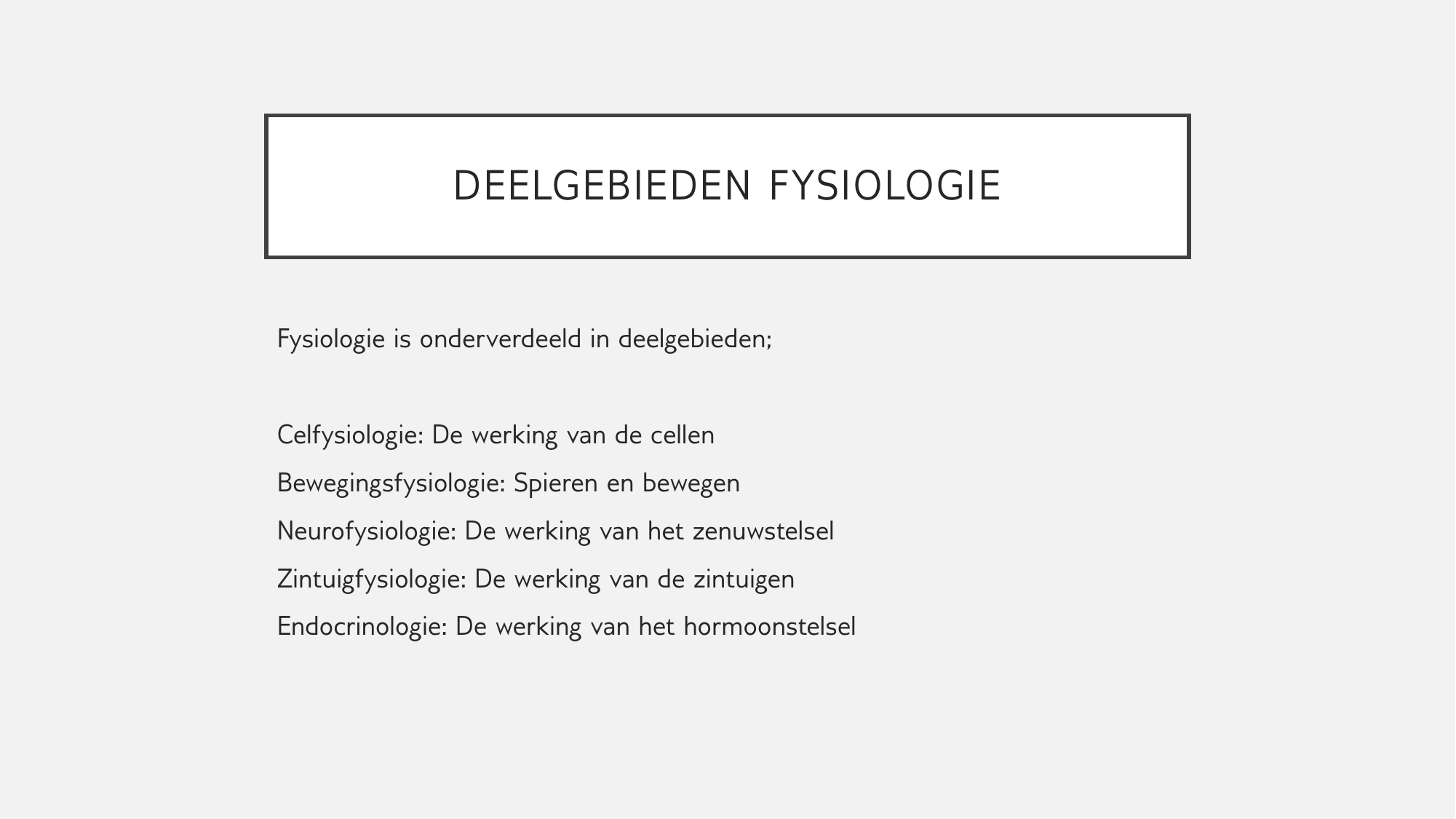

# Deelgebieden fysiologie
Fysiologie is onderverdeeld in deelgebieden;

Celfysiologie: De werking van de cellen
Bewegingsfysiologie: Spieren en bewegen
Neurofysiologie: De werking van het zenuwstelsel
Zintuigfysiologie: De werking van de zintuigen
Endocrinologie: De werking van het hormoonstelsel